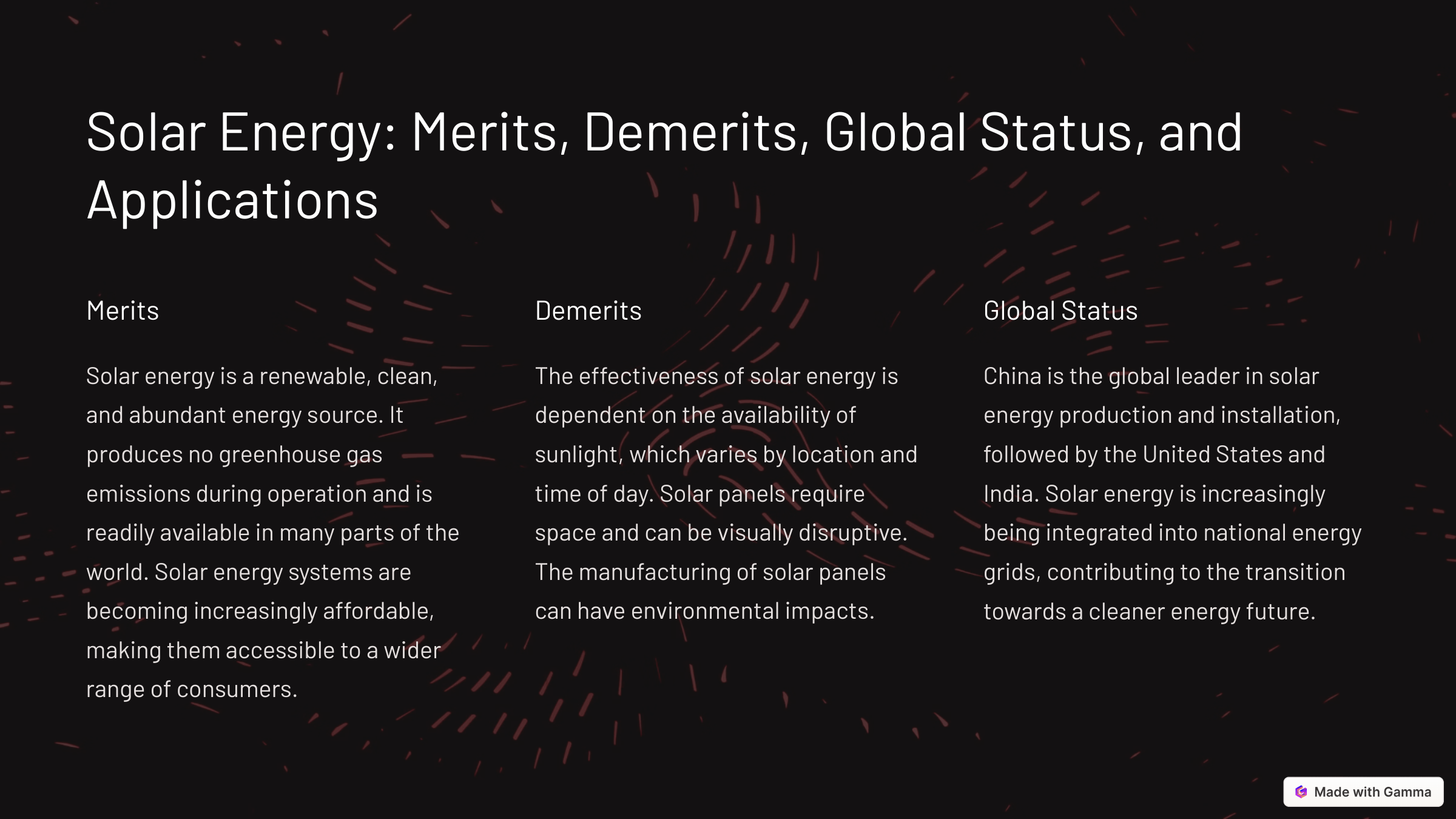

Solar Energy: Merits, Demerits, Global Status, and Applications
Merits
Demerits
Global Status
Solar energy is a renewable, clean, and abundant energy source. It produces no greenhouse gas emissions during operation and is readily available in many parts of the world. Solar energy systems are becoming increasingly affordable, making them accessible to a wider range of consumers.
The effectiveness of solar energy is dependent on the availability of sunlight, which varies by location and time of day. Solar panels require space and can be visually disruptive. The manufacturing of solar panels can have environmental impacts.
China is the global leader in solar energy production and installation, followed by the United States and India. Solar energy is increasingly being integrated into national energy grids, contributing to the transition towards a cleaner energy future.